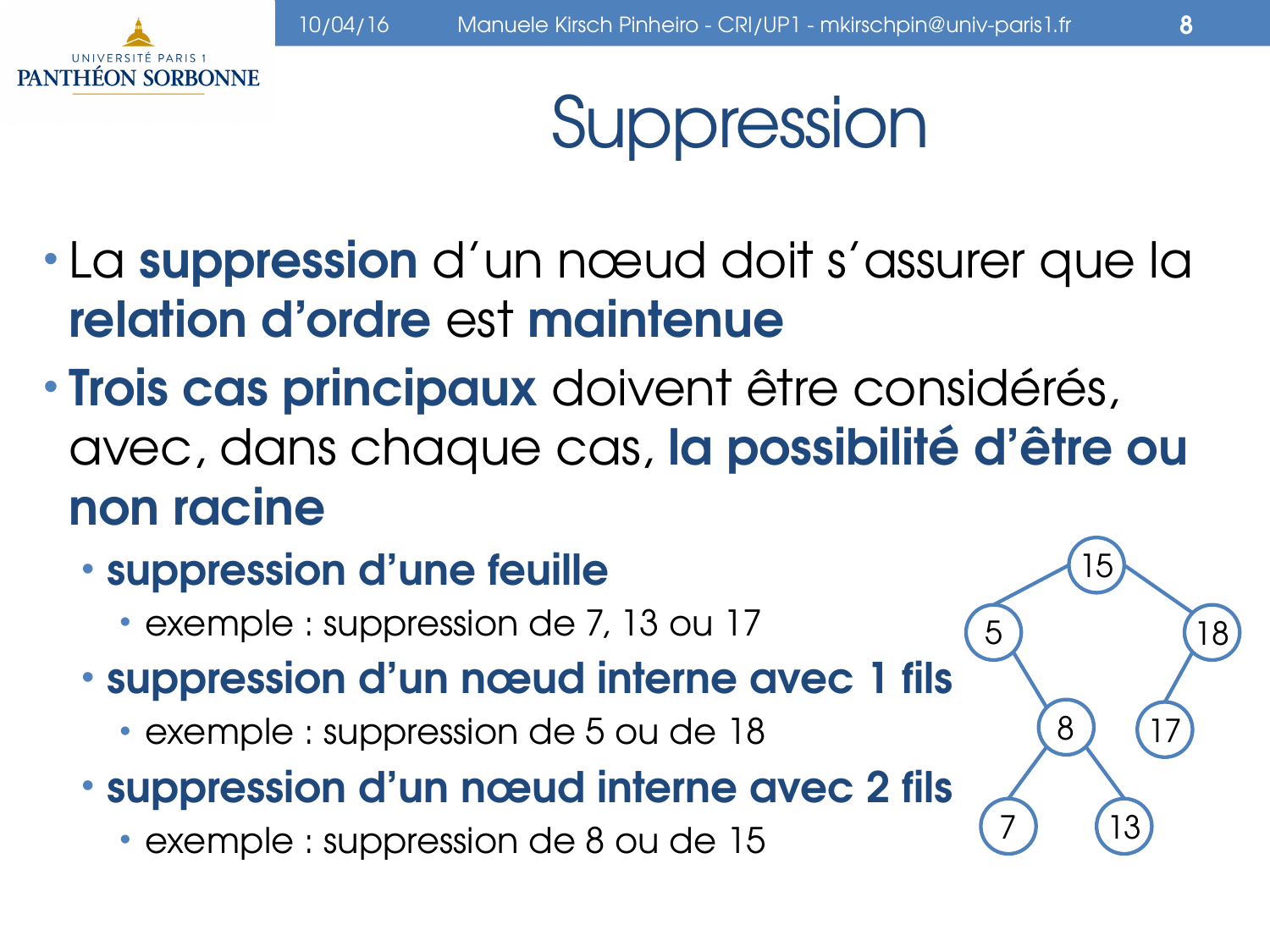

10/04/16
Manuele Kirsch Pinheiro - CRI/UP1 - mkirschpin@univ-paris1.fr
8
# Suppression
La suppression d’un nœud doit s’assurer que la relation d’ordre est maintenue
Trois cas principaux doivent être considérés, avec, dans chaque cas, la possibilité d’être ou non racine
suppression d’une feuille
exemple : suppression de 7, 13 ou 17
suppression d’un nœud interne avec 1 fils
exemple : suppression de 5 ou de 18
suppression d’un nœud interne avec 2 fils
exemple : suppression de 8 ou de 15
15
5
18
8
17
7
13